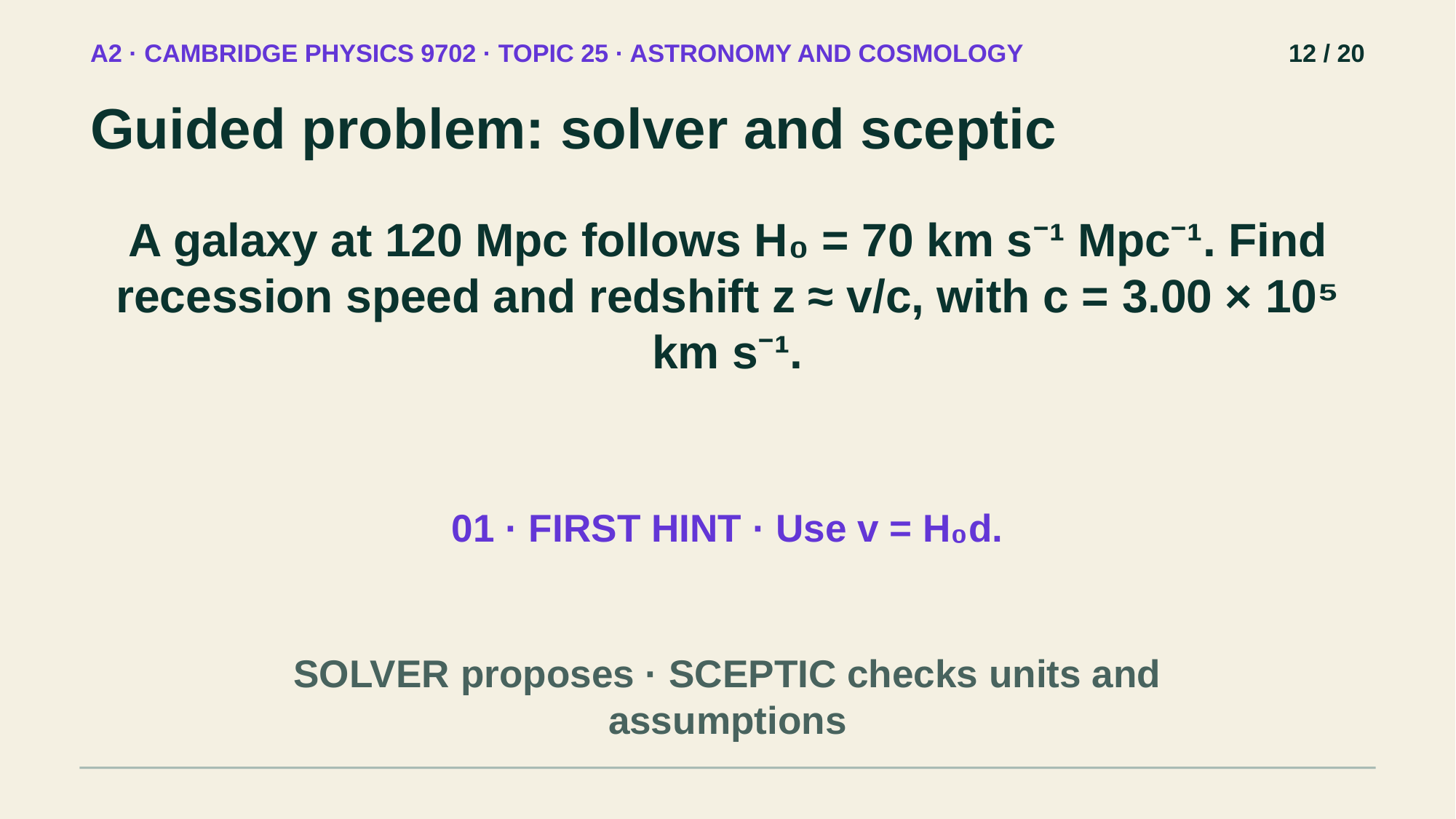

A2 · CAMBRIDGE PHYSICS 9702 · TOPIC 25 · ASTRONOMY AND COSMOLOGY
12 / 20
Guided problem: solver and sceptic
A galaxy at 120 Mpc follows H₀ = 70 km s⁻¹ Mpc⁻¹. Find recession speed and redshift z ≈ v/c, with c = 3.00 × 10⁵ km s⁻¹.
01 · FIRST HINT · Use v = H₀d.
SOLVER proposes · SCEPTIC checks units and assumptions